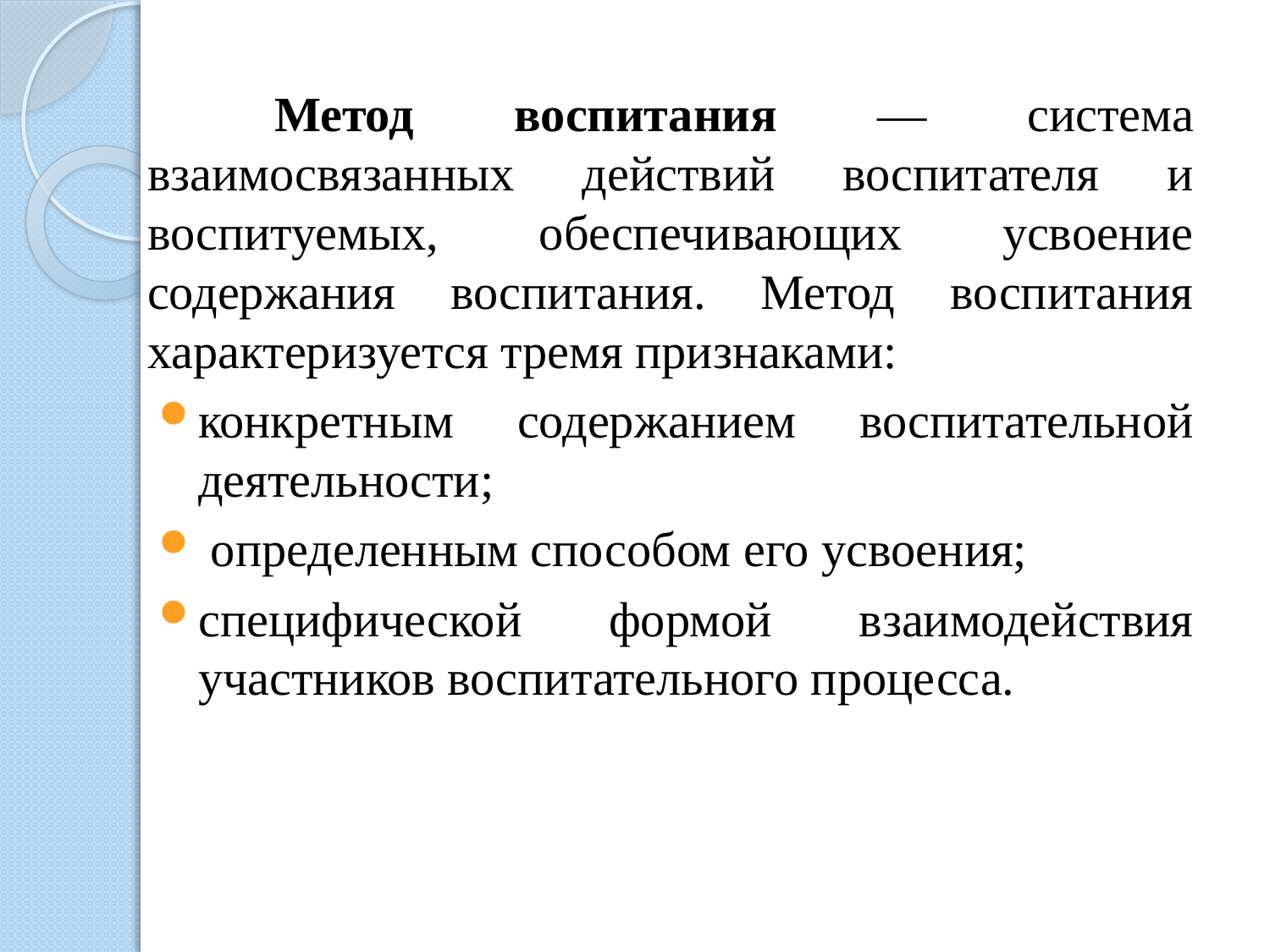

Метод воспитания — система взаимосвязанных действий воспитателя и воспитуемых, обеспечивающих усвоение содержания воспитания. Метод воспитания характеризуется тремя признаками:
конкретным содержанием воспитательной деятельности;
 определенным способом его усвоения;
специфической формой взаимодействия участников воспитательного процесса.